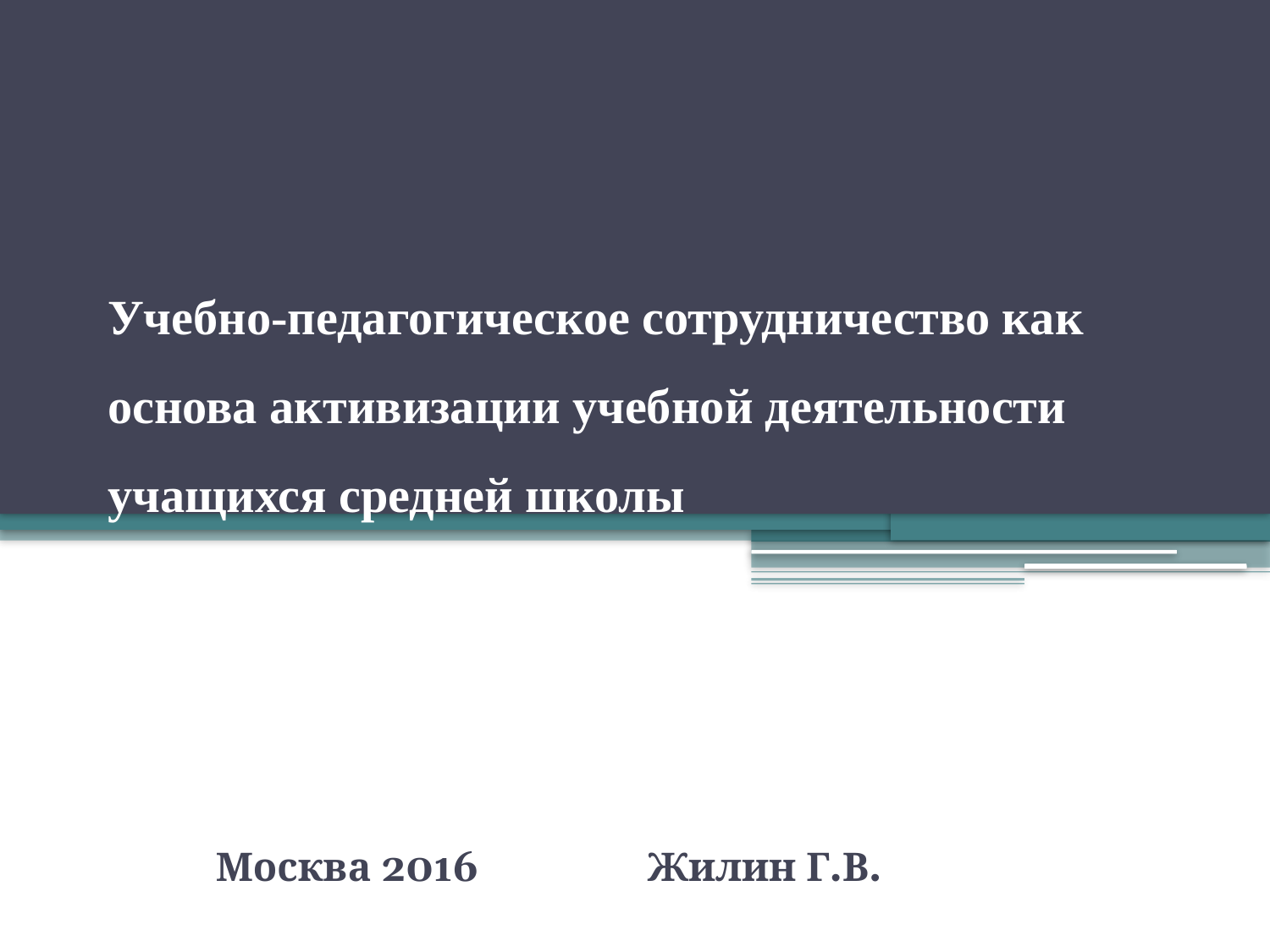

# Учебно-педагогическое сотрудничество как основа активизации учебной деятельности учащихся средней школы
Москва 2016                 Жилин Г.В.